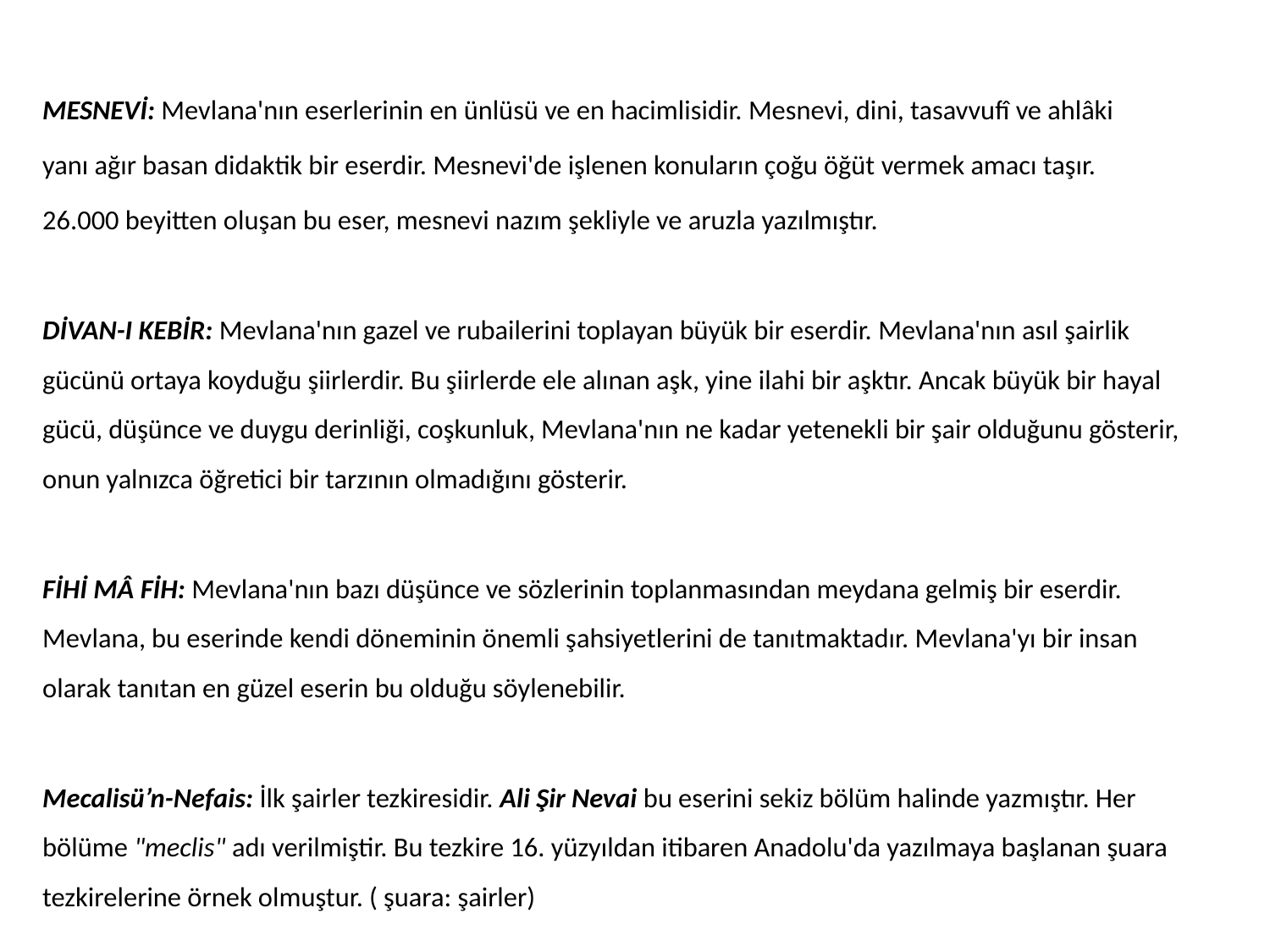

MESNEVİ: Mevlana'nın eserlerinin en ünlüsü ve en hacimlisidir. Mesnevi, dini, tasavvufî ve ahlâki
yanı ağır basan didaktik bir eserdir. Mesnevi'de işlenen konuların çoğu öğüt vermek amacı taşır.
26.000 beyitten oluşan bu eser, mesnevi nazım şekliyle ve aruzla yazılmıştır.

DİVAN-I KEBİR: Mevlana'nın gazel ve rubailerini toplayan büyük bir eserdir. Mevlana'nın asıl şairlik gücünü ortaya koyduğu şiirlerdir. Bu şiirlerde ele alınan aşk, yine ilahi bir aşktır. Ancak büyük bir hayal gücü, düşünce ve duygu derinliği, coşkunluk, Mevlana'nın ne kadar yetenekli bir şair olduğunu gösterir, onun yalnızca öğretici bir tarzının olmadığını gösterir.

FİHİ MÂ FİH: Mevlana'nın bazı düşünce ve sözlerinin toplanmasından meydana gelmiş bir eserdir. Mevlana, bu eserinde kendi döneminin önemli şahsiyetlerini de tanıtmaktadır. Mevlana'yı bir insan olarak tanıtan en güzel eserin bu olduğu söylenebilir.

Mecalisü’n-Nefais: İlk şairler tezkiresidir. Ali Şir Nevai bu eserini sekiz bölüm halinde yazmıştır. Her bölüme "meclis" adı verilmiştir. Bu tezkire 16. yüzyıldan itibaren Anadolu'da yazılmaya başlanan şuara tezkirelerine örnek olmuştur. ( şuara: şairler)